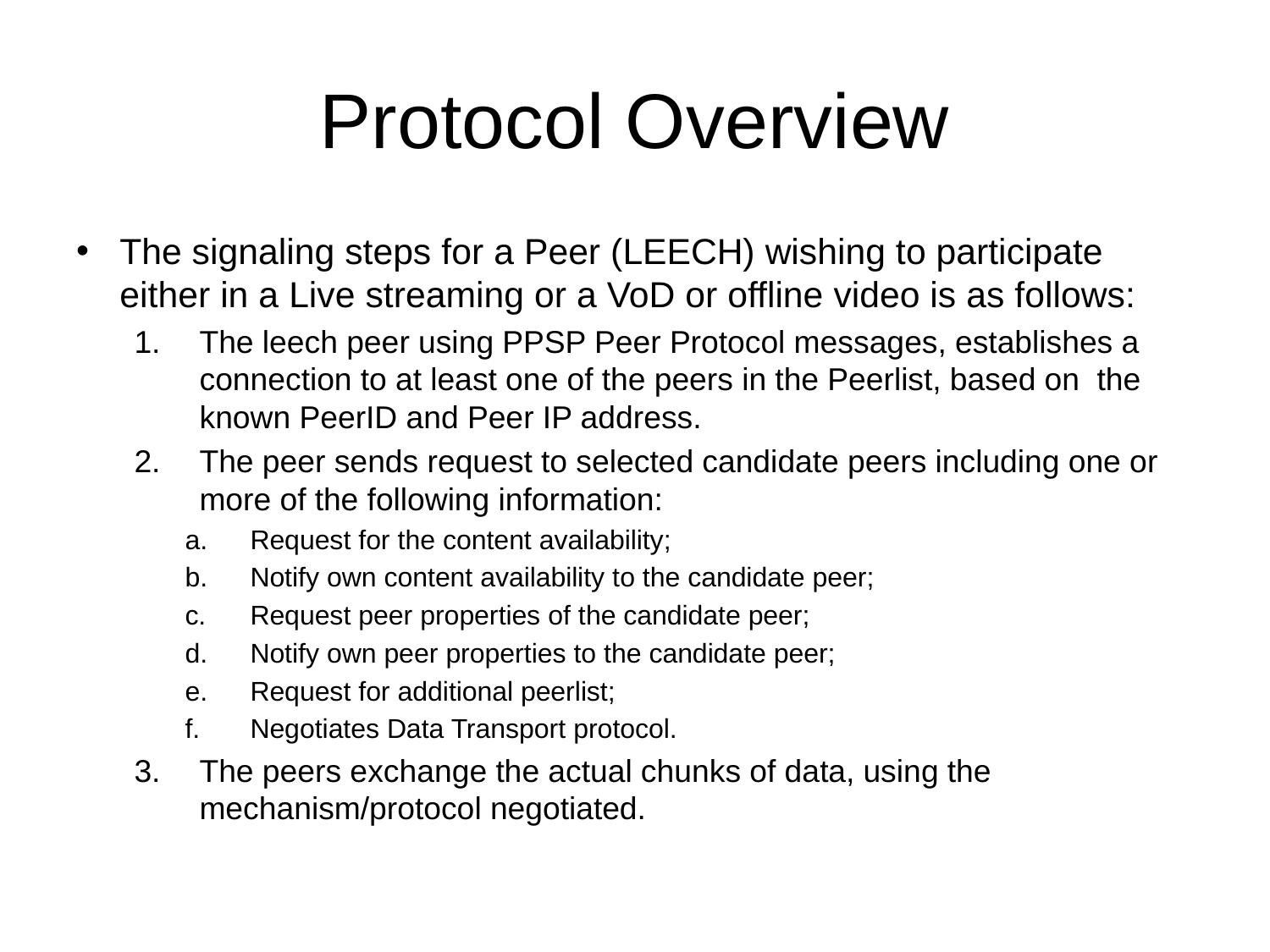

# Protocol Overview
The signaling steps for a Peer (LEECH) wishing to participate either in a Live streaming or a VoD or offline video is as follows:
The leech peer using PPSP Peer Protocol messages, establishes a connection to at least one of the peers in the Peerlist, based on  the known PeerID and Peer IP address.
The peer sends request to selected candidate peers including one or more of the following information:
Request for the content availability;
Notify own content availability to the candidate peer;
Request peer properties of the candidate peer;
Notify own peer properties to the candidate peer;
Request for additional peerlist;
Negotiates Data Transport protocol.
The peers exchange the actual chunks of data, using the mechanism/protocol negotiated.